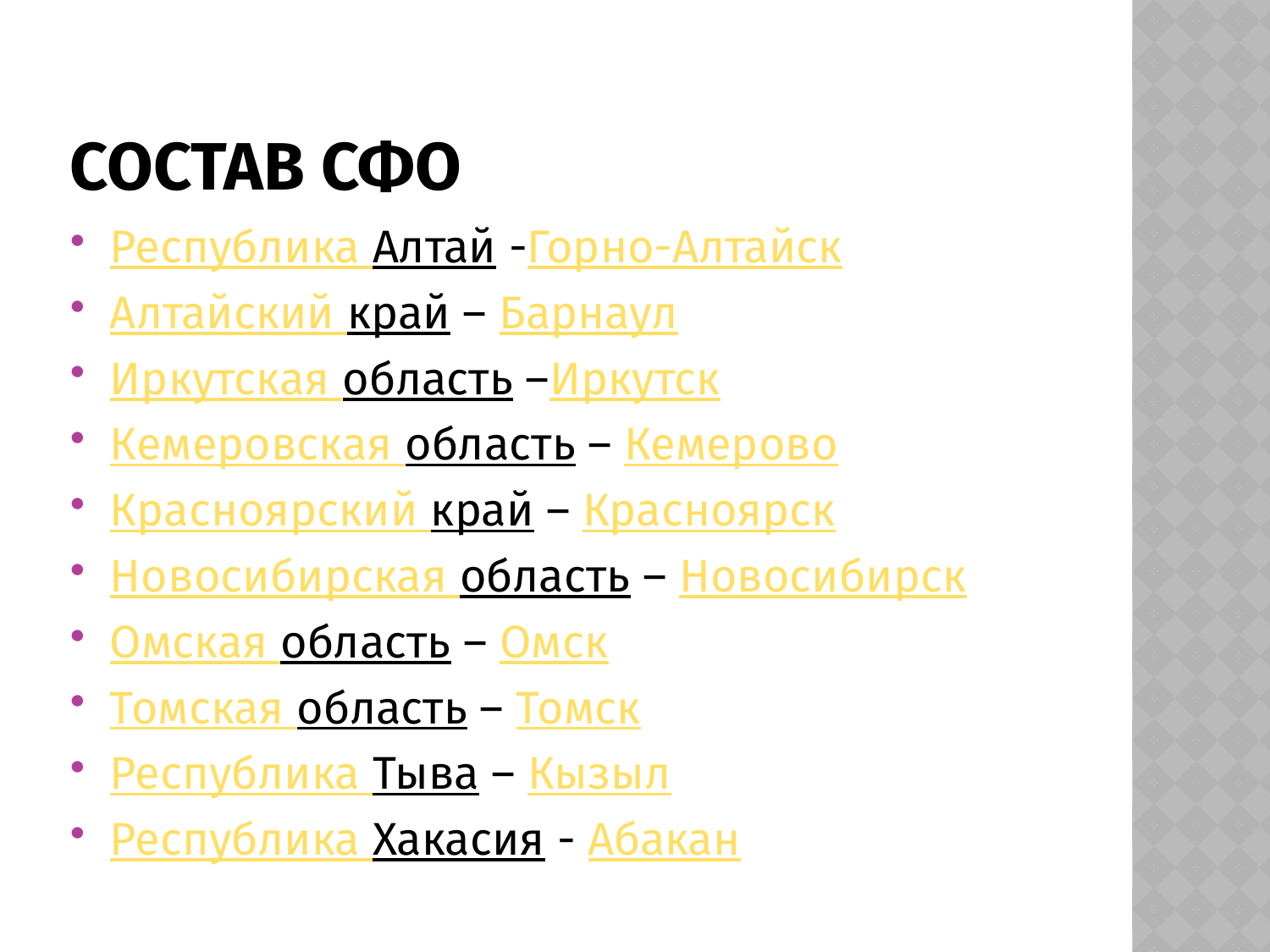

# Состав СФО
Республика Алтай -Горно-Алтайск
Алтайский край – Барнаул
Иркутская область –Иркутск
Кемеровская область – Кемерово
Красноярский край – Красноярск
Новосибирская область – Новосибирск
Омская область – Омск
Томская область – Томск
Республика Тыва – Кызыл
Республика Хакасия - Абакан